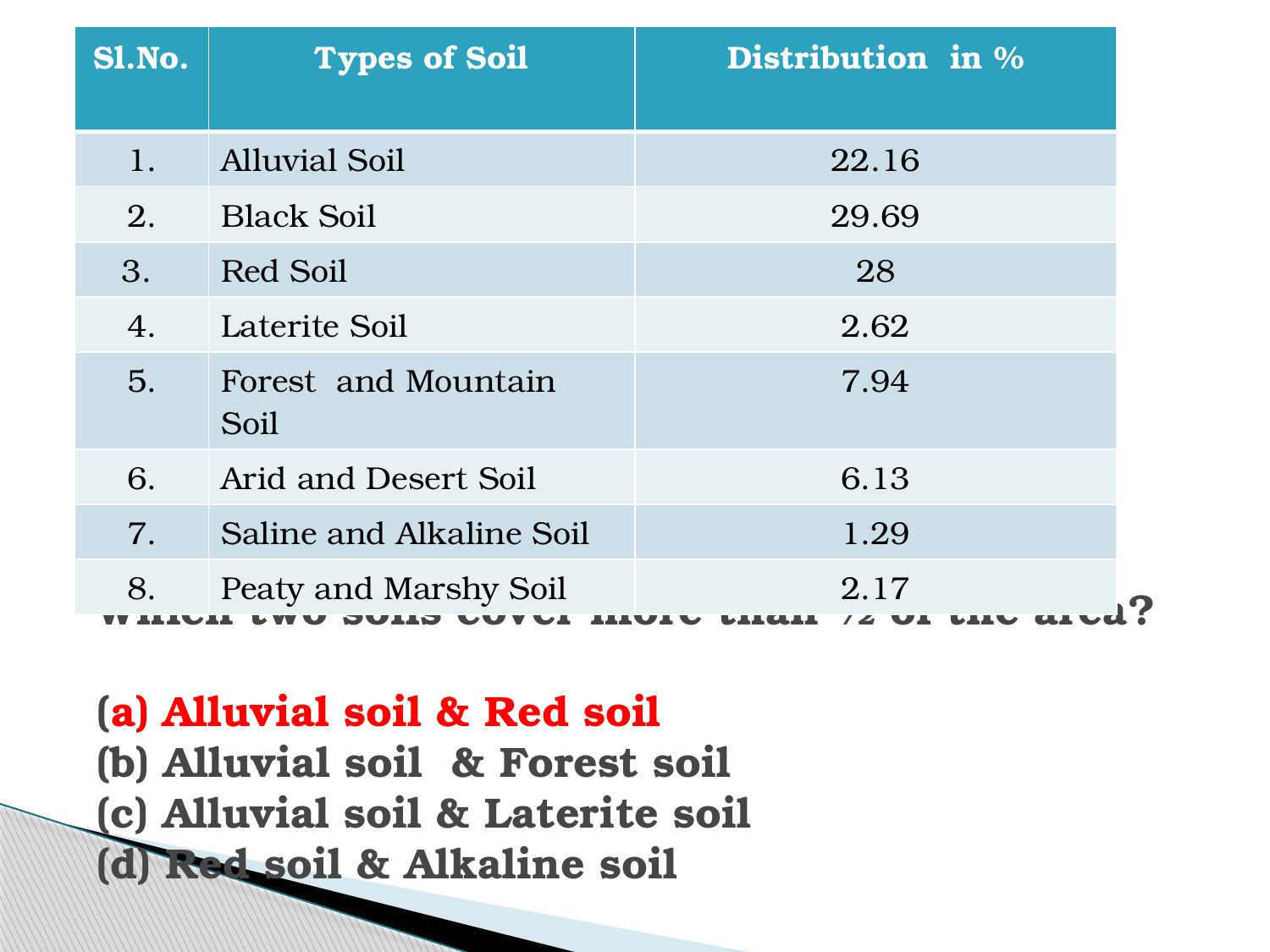

| Sl.No. | Types of Soil | Distribution in % |
| --- | --- | --- |
| 1. | Alluvial Soil | 22.16 |
| 2. | Black Soil | 29.69 |
| 3. | Red Soil | 28 |
| 4. | Laterite Soil | 2.62 |
| 5. | Forest and Mountain Soil | 7.94 |
| 6. | Arid and Desert Soil | 6.13 |
| 7. | Saline and Alkaline Soil | 1.29 |
| 8. | Peaty and Marshy Soil | 2.17 |
Which two soils cover more than ½ of the area?
(a) Alluvial soil & Red soil
(b) Alluvial soil  & Forest soil
(c) Alluvial soil & Laterite soil
(d) Red soil & Alkaline soil